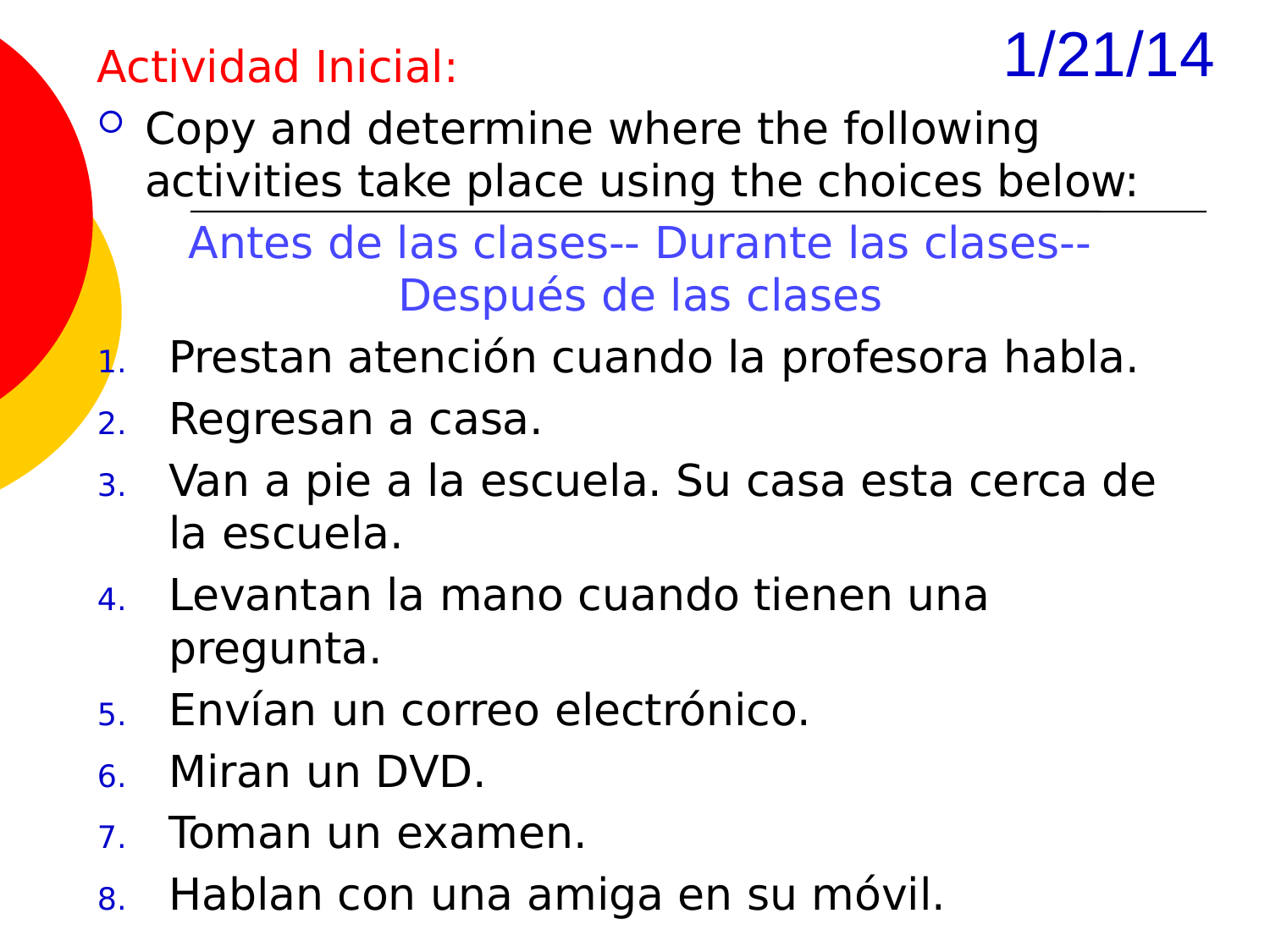

# 1/21/14
Actividad Inicial:
Copy and determine where the following activities take place using the choices below:
Antes de las clases-- Durante las clases--Después de las clases
Prestan atención cuando la profesora habla.
Regresan a casa.
Van a pie a la escuela. Su casa esta cerca de la escuela.
Levantan la mano cuando tienen una pregunta.
Envían un correo electrónico.
Miran un DVD.
Toman un examen.
Hablan con una amiga en su móvil.